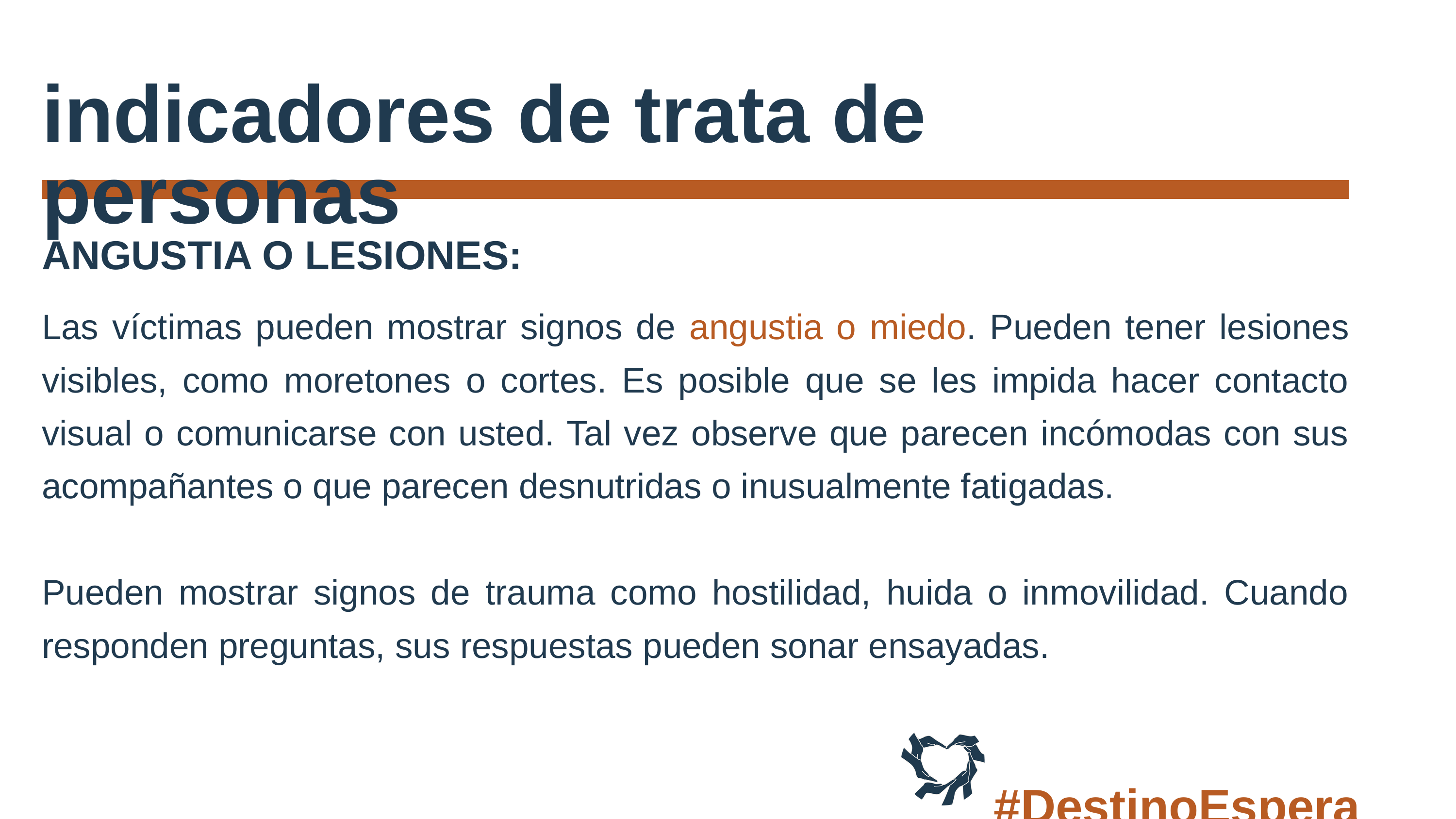

indicadores de trata de personas

ANGUSTIA O LESIONES:
Las víctimas pueden mostrar signos de angustia o miedo. Pueden tener lesiones visibles, como moretones o cortes. Es posible que se les impida hacer contacto visual o comunicarse con usted. Tal vez observe que parecen incómodas con sus acompañantes o que parecen desnutridas o inusualmente fatigadas.

Pueden mostrar signos de trauma como hostilidad, huida o inmovilidad. Cuando responden preguntas, sus respuestas pueden sonar ensayadas.

#DestinoEsperanza